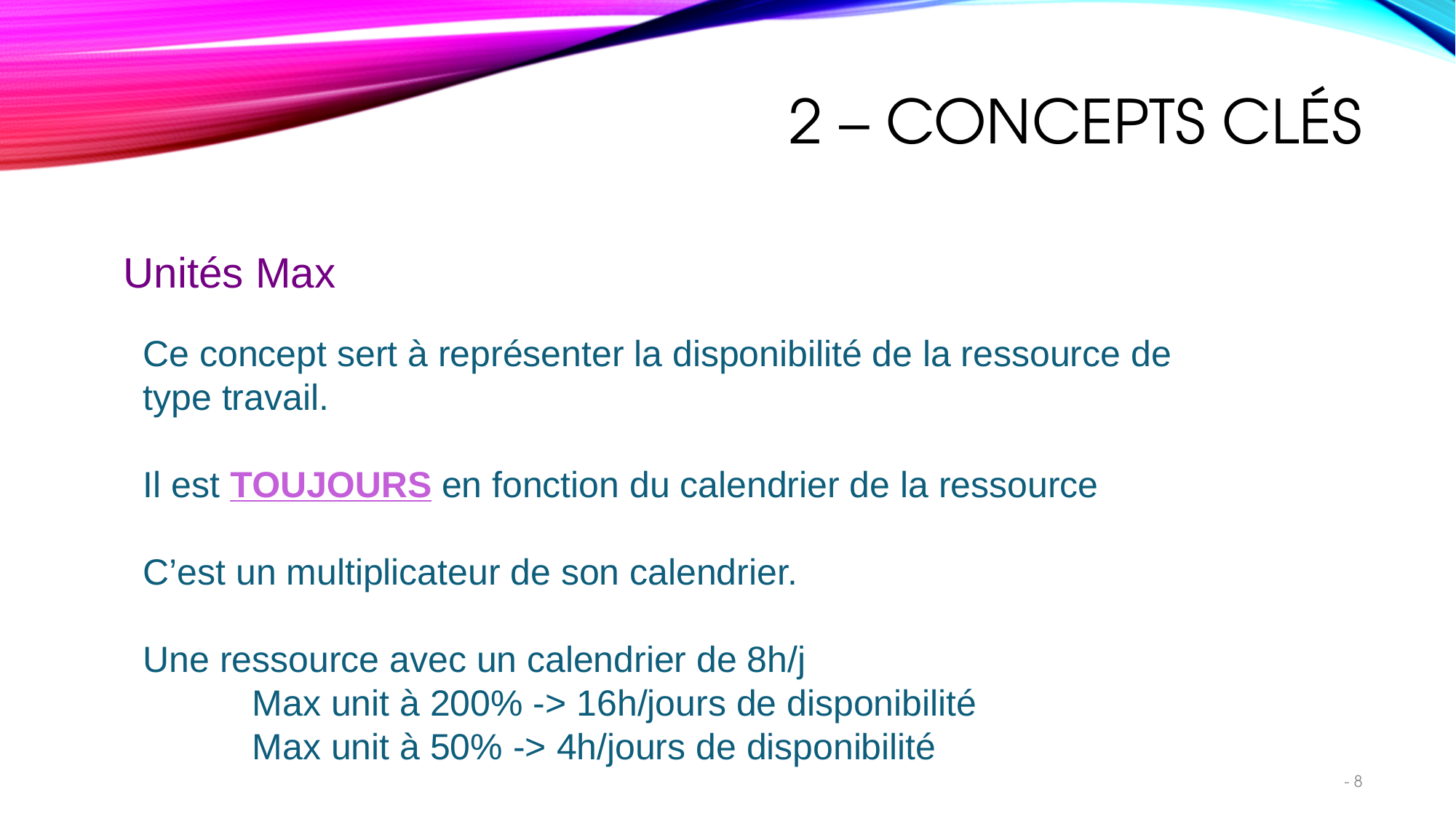

# 2 – Concepts clés
Unités Max
Ce concept sert à représenter la disponibilité de la ressource de type travail.

Il est TOUJOURS en fonction du calendrier de la ressource

C’est un multiplicateur de son calendrier.

Une ressource avec un calendrier de 8h/j
	Max unit à 200% -> 16h/jours de disponibilité
	Max unit à 50% -> 4h/jours de disponibilité
8